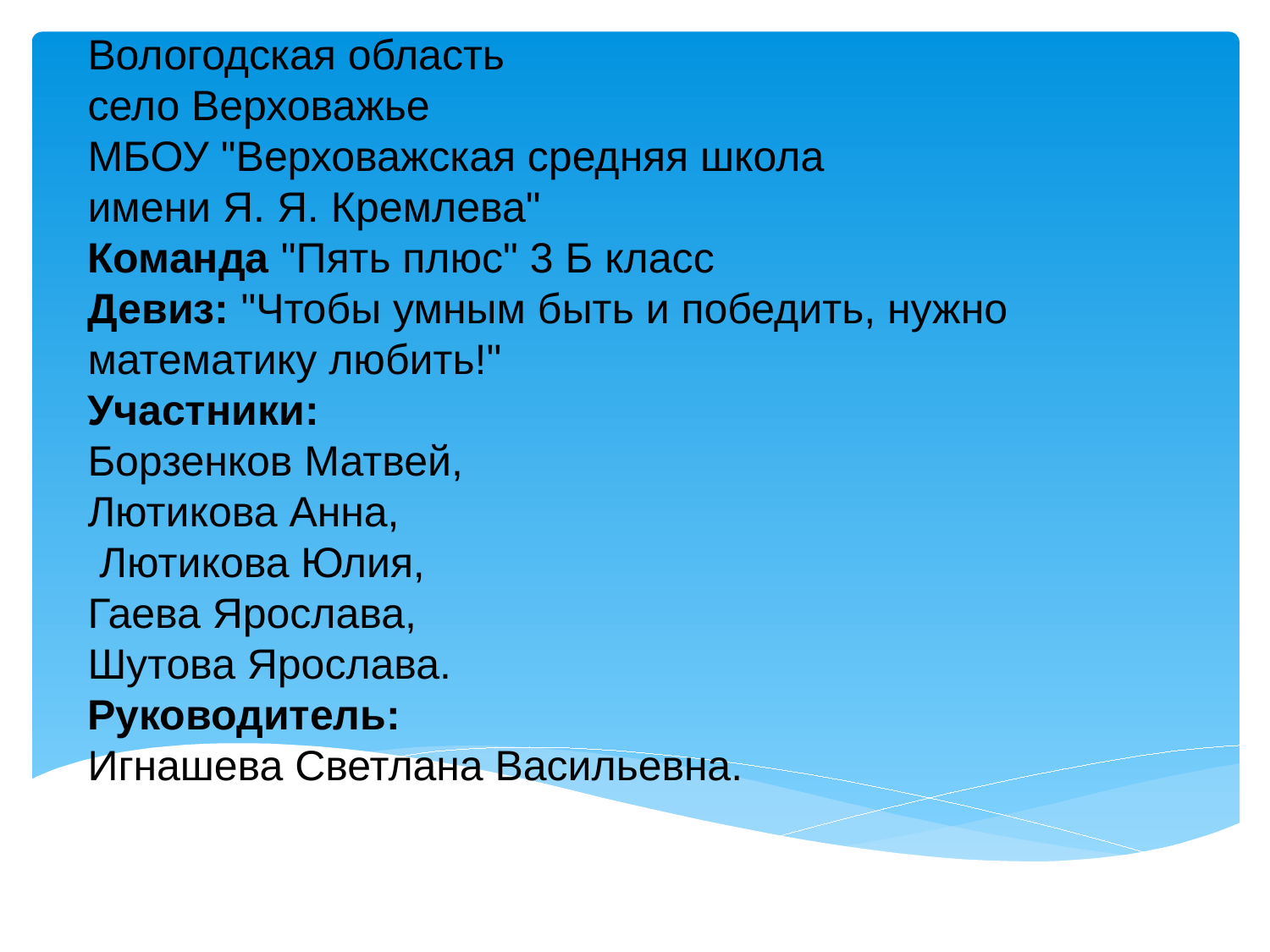

# Вологодская область село Верховажье МБОУ "Верховажская средняя школа имени Я. Я. Кремлева" Команда "Пять плюс" 3 Б класс Девиз: "Чтобы умным быть и победить, нужно математику любить!" Участники: Борзенков Матвей, Лютикова Анна, Лютикова Юлия, Гаева Ярослава, Шутова Ярослава. Руководитель: Игнашева Светлана Васильевна.